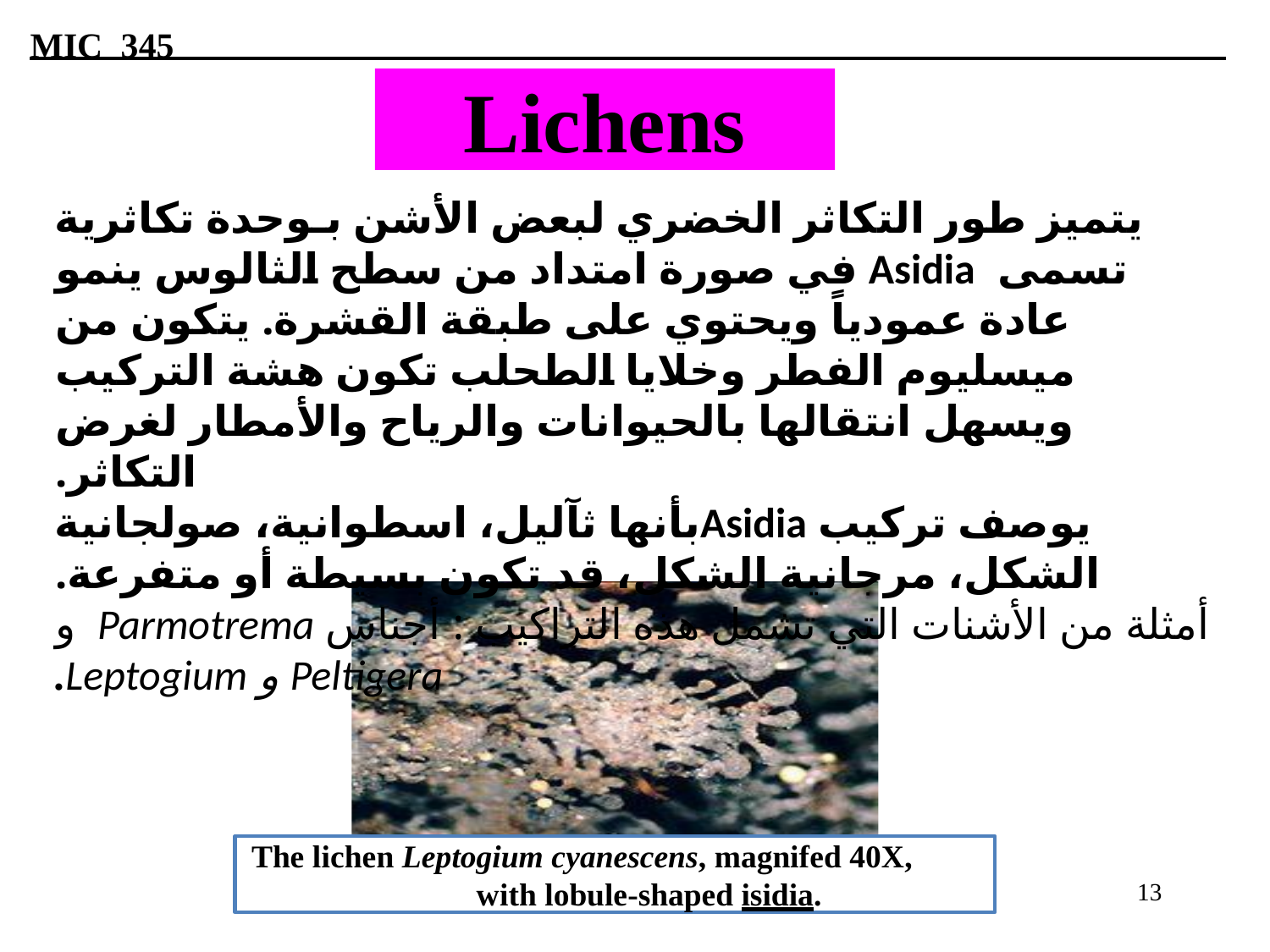

# MIC  345

Lichens
يتميز طور التكاثر الخضري لبعض الأشن بـوحدة تكاثرية تسمى  Asidia في صورة امتداد من سطح الثالوس ينمو عادة عمودياً ويحتوي على طبقة القشرة. يتكون من ميسليوم الفطر وخلايا الطحلب تكون هشة التركيب ويسهل انتقالها بالحيوانات والرياح والأمطار لغرض التكاثر.
يوصف تركيب Asidiaبأنها ثآليل، اسطوانية، صولجانية الشكل، مرجانية الشكل، قد تكون بسيطة أو متفرعة.
أمثلة من الأشنات التي تشمل هذه التراكيب : أجناس Parmotrema  و Peltigera و Leptogium.

The lichen Leptogium cyanescens, magnifed 40X, with lobule-shaped isidia.
13